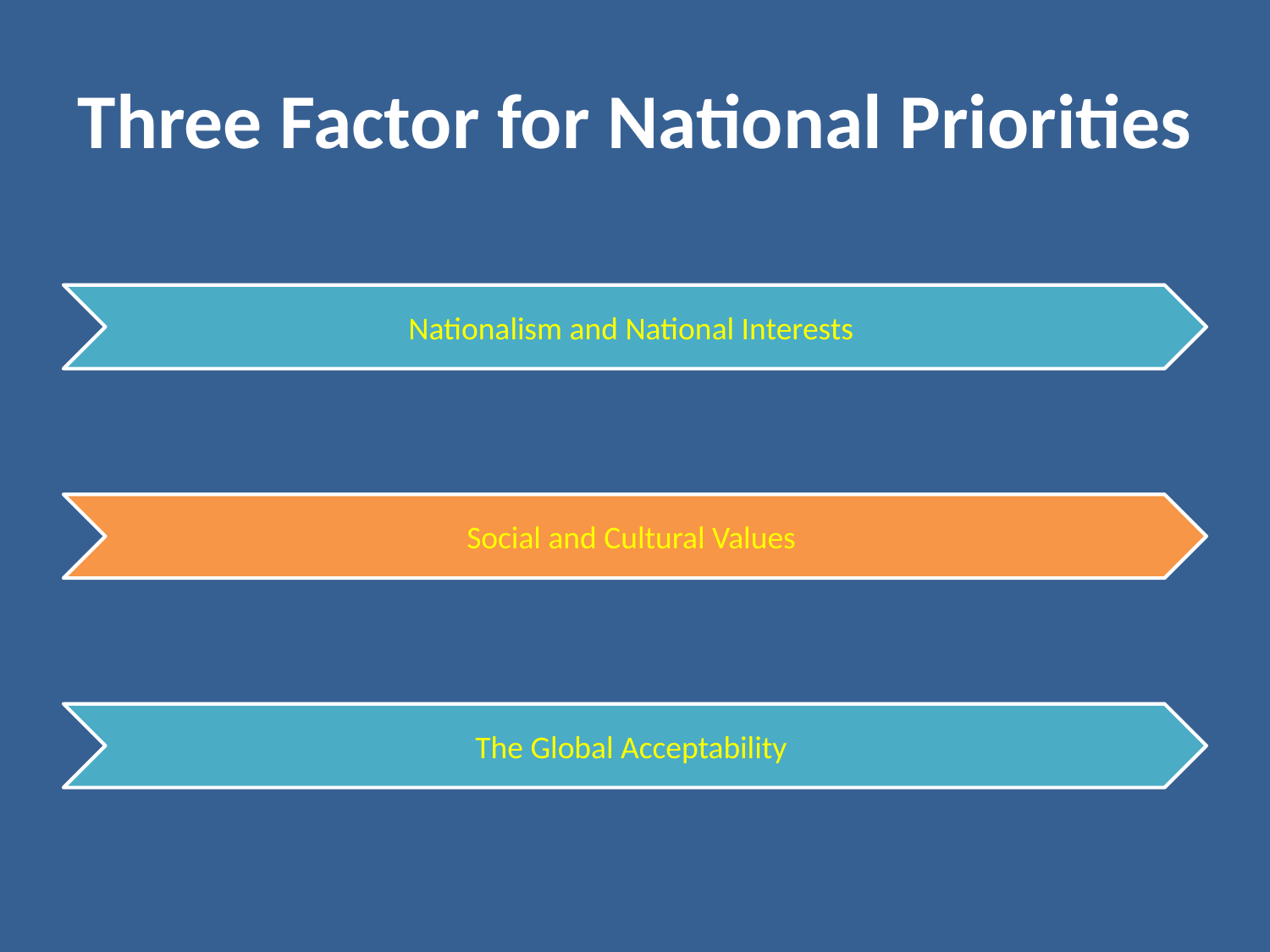

# Three Factor for National Priorities
Nationalism and National Interests
Social and Cultural Values
The Global Acceptability